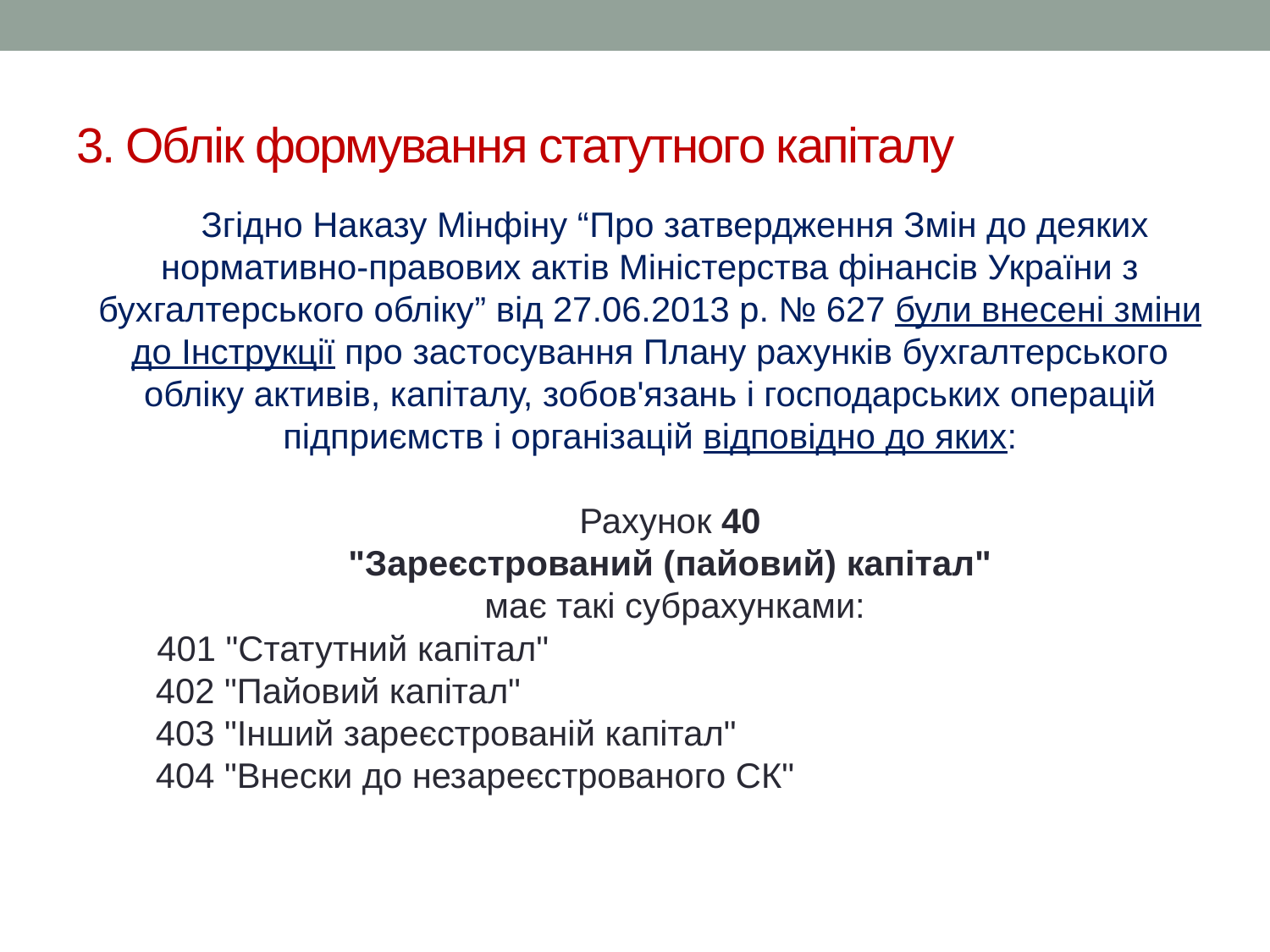

# 3. Облік формування статутного капіталу
Згідно Наказу Мінфіну “Про затвердження Змін до деяких нормативно-правових актів Міністерства фінансів України з бухгалтерського обліку” від 27.06.2013 р. № 627 були внесені зміни до Інструкції про застосування Плану рахунків бухгалтерського обліку активів, капіталу, зобов'язань і господарських операцій підприємств і організацій відповідно до яких:

Рахунок 40
"Зареєстрований (пайовий) капітал"
має такі субрахунками:
 401 "Статутний капітал"
      402 "Пайовий капітал"
      403 "Інший зареєстрованій капітал"
      404 "Внески до незареєстрованого СК"